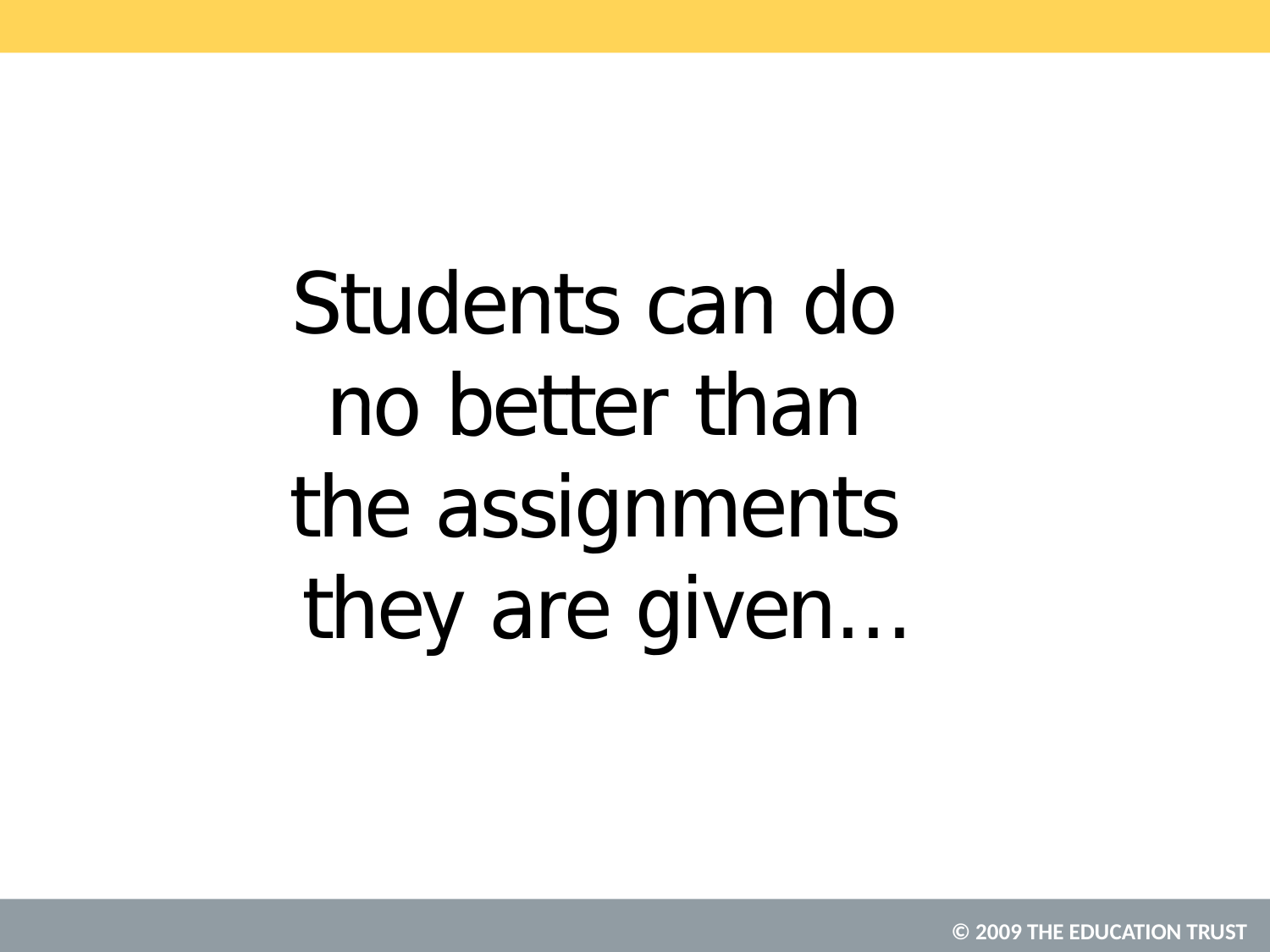

Students can do
no better than
the assignments
they are given...